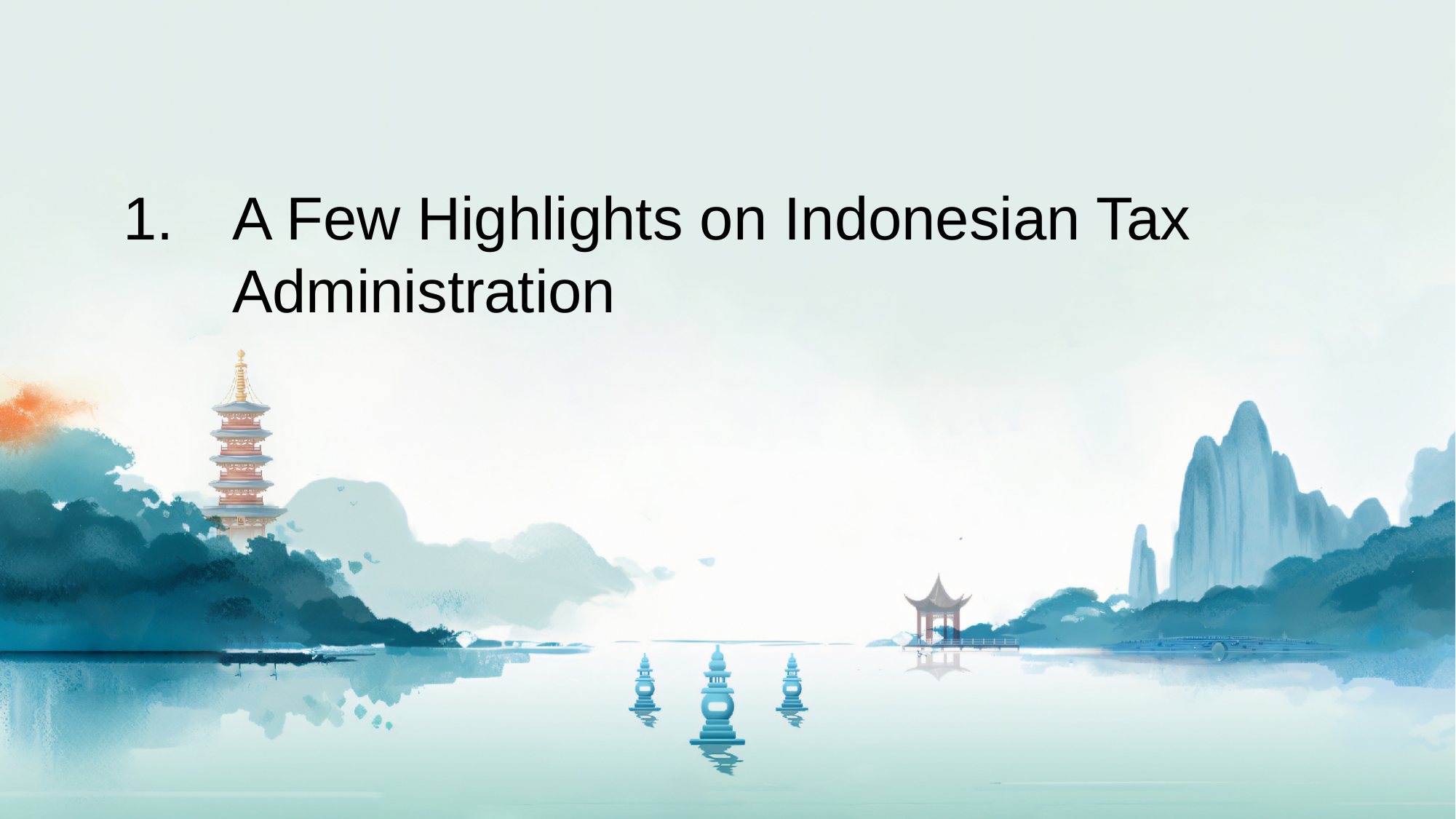

A Few Highlights on Indonesian Tax Administration